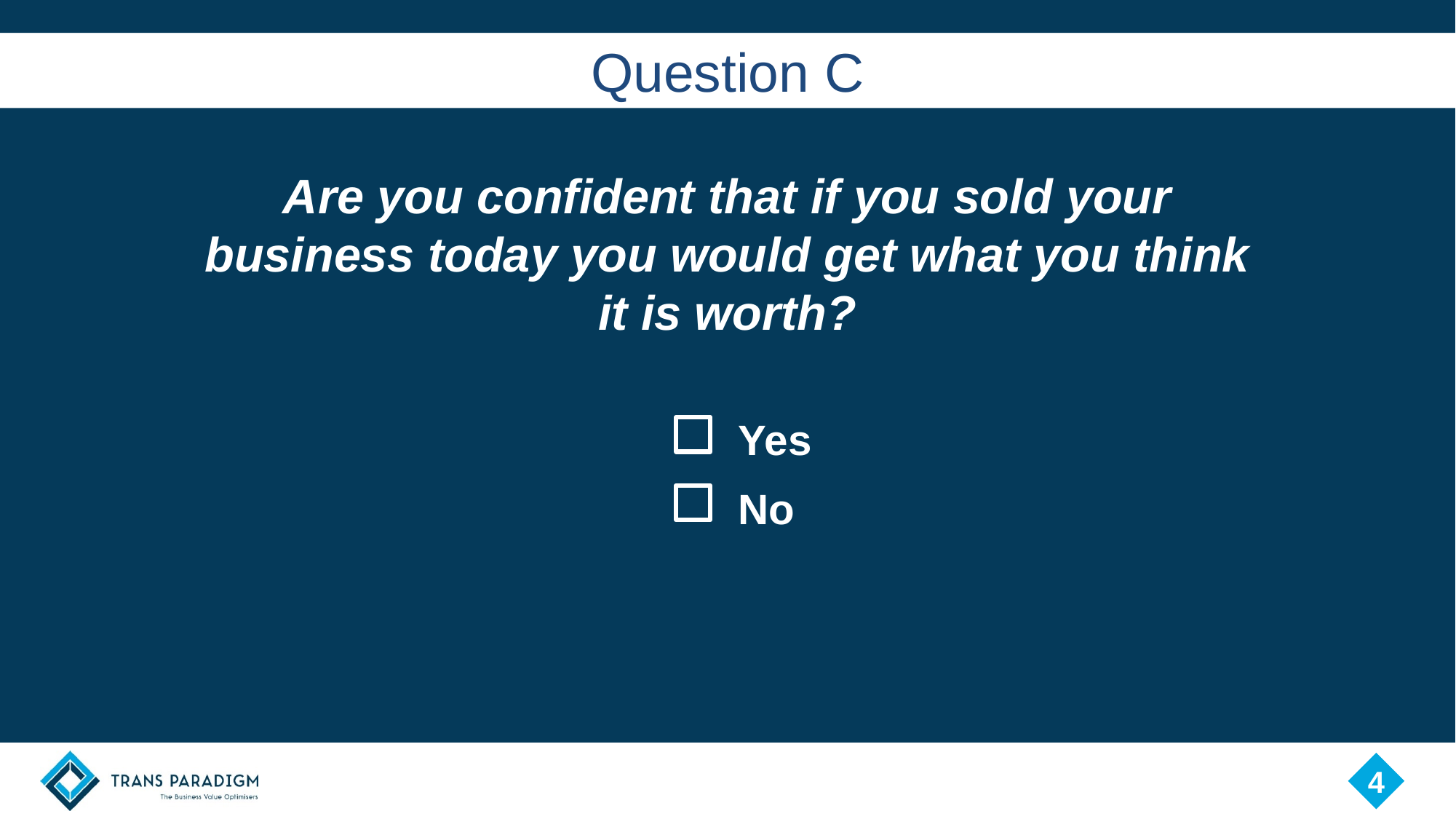

# Question C
Are you confident that if you sold your business today you would get what you think it is worth?
Yes
No